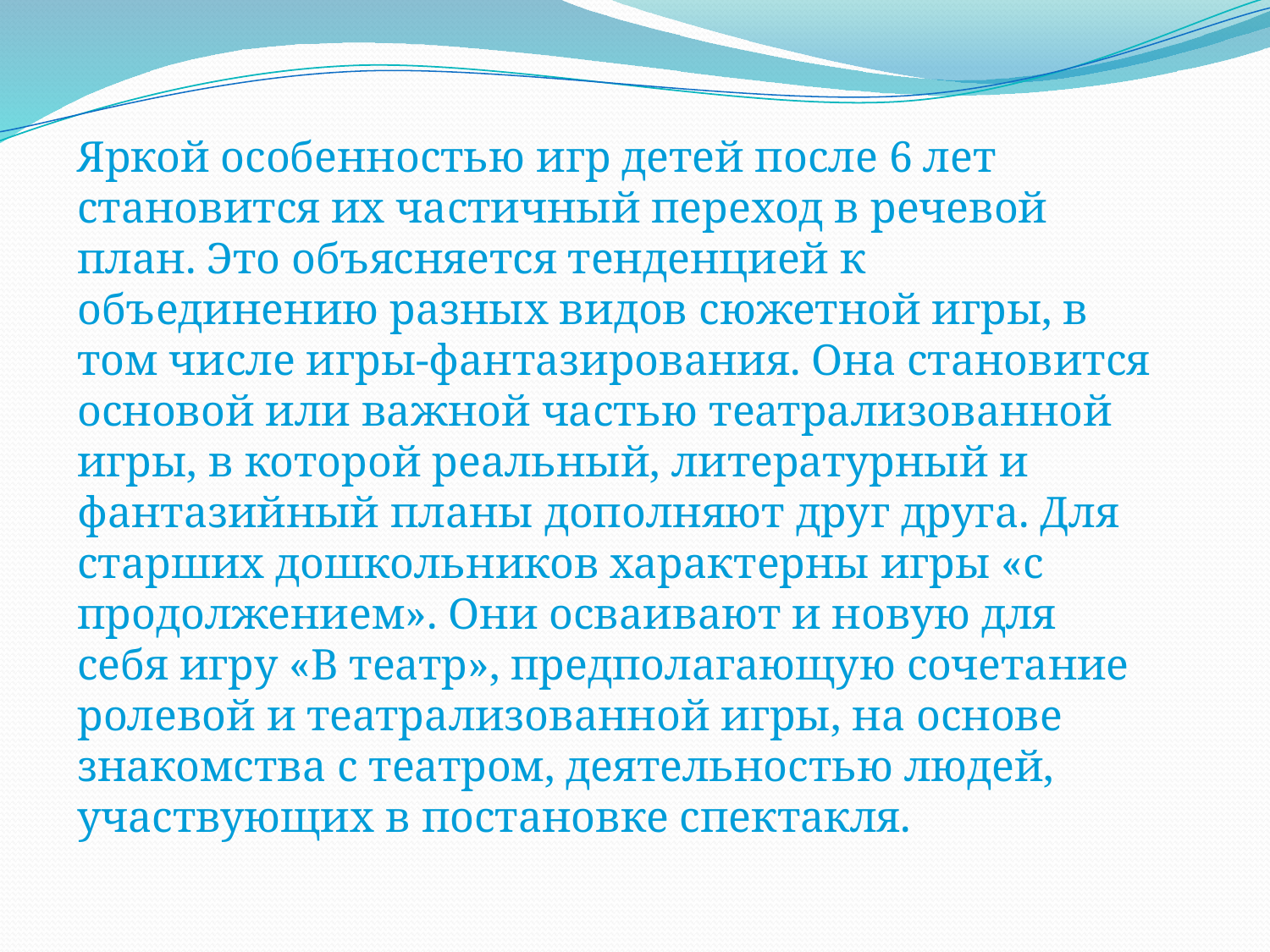

Яркой особенностью игр детей после 6 лет становится их частичный переход в речевой план. Это объясняется тенденцией к объединению разных видов сюжетной игры, в том числе игры-фантазирования. Она становится основой или важной частью театрализованной игры, в которой реальный, литературный и фантазийный планы дополняют друг друга. Для старших дошкольников характерны игры «с продолжением». Они осваивают и новую для себя игру «В театр», предполагающую сочетание ролевой и театрализованной игры, на основе знакомства с театром, деятельностью людей, участвующих в постановке спектакля.